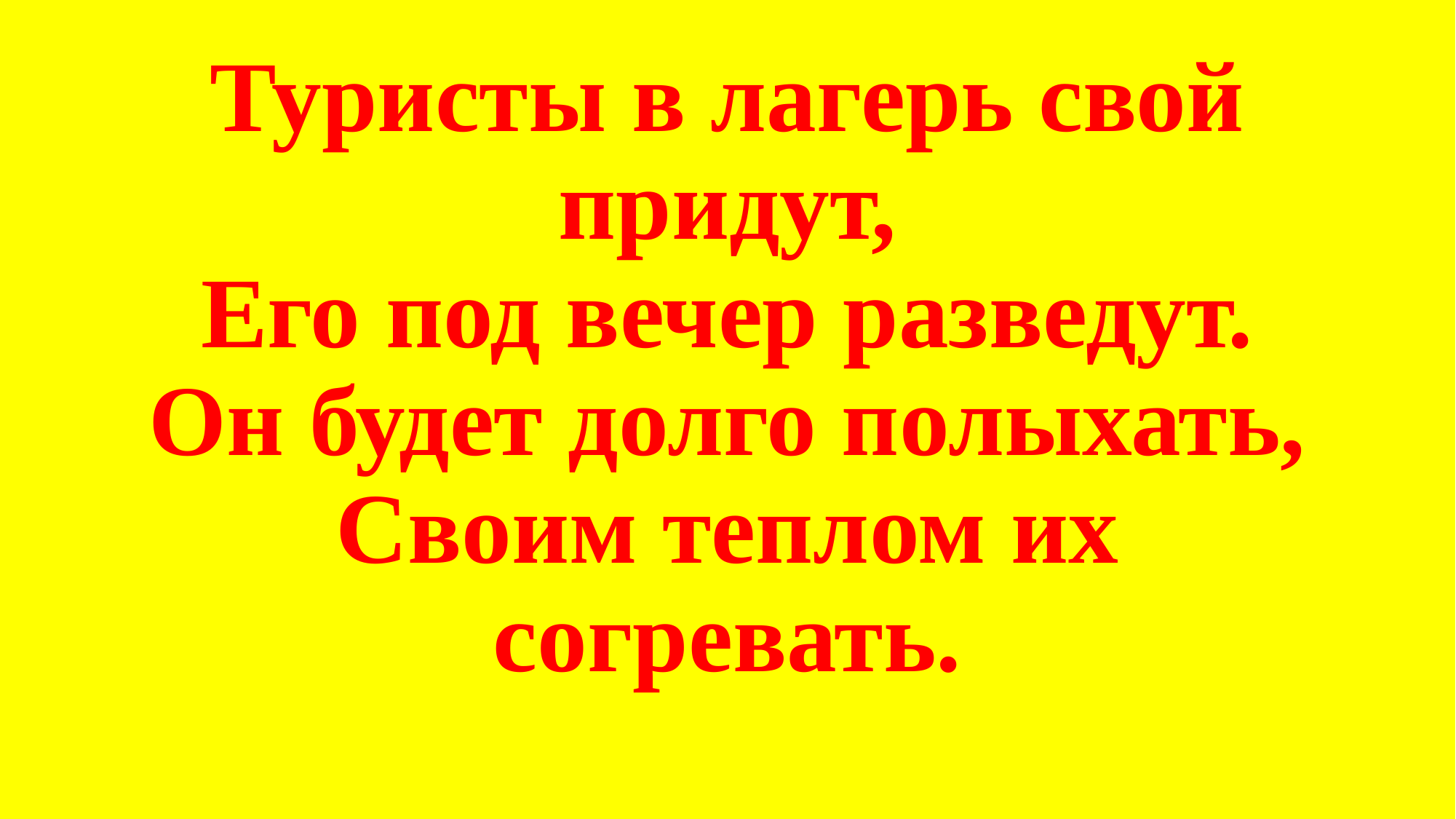

# Туристы в лагерь свой придут, Его под вечер разведут. Он будет долго полыхать, Своим теплом их согревать.